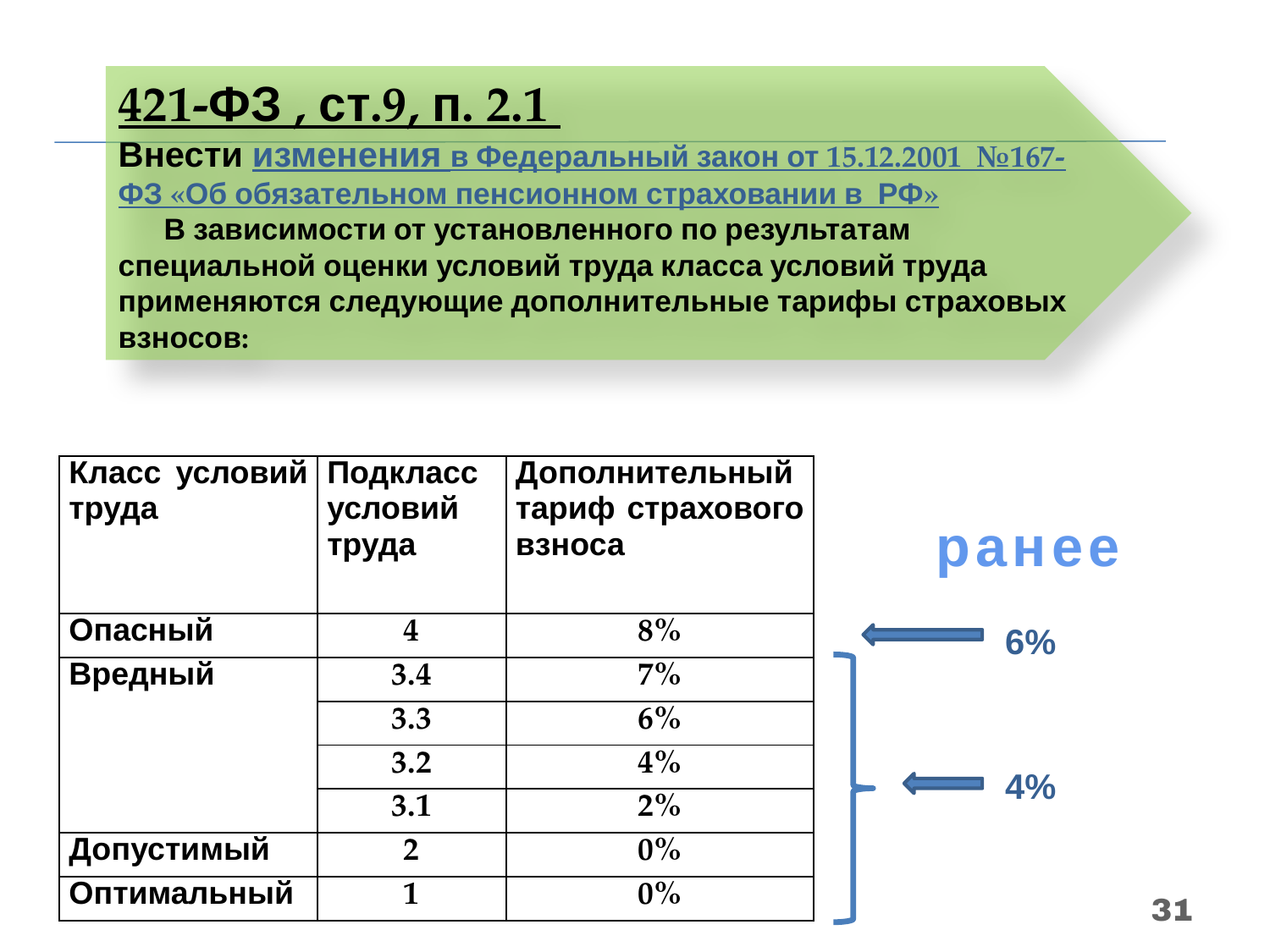

421-ФЗ , ст.9, п. 2.1
Внести изменения в Федеральный закон от 15.12.2001  №167-ФЗ «Об обязательном пенсионном страховании в  РФ»
      В зависимости от установленного по результатам специальной оценки условий труда класса условий труда применяются следующие дополнительные тарифы страховых взносов:
| Класс условий труда | Подкласс условий труда | Дополнительный тариф страхового взноса |
| --- | --- | --- |
| Опасный | 4 | 8% |
| Вредный | 3.4 | 7% |
|  | 3.3 | 6% |
|  | 3.2 | 4% |
|  | 3.1 | 2% |
| Допустимый | 2 | 0% |
| Оптимальный | 1 | 0% |
ранее
6%

4%

31
32